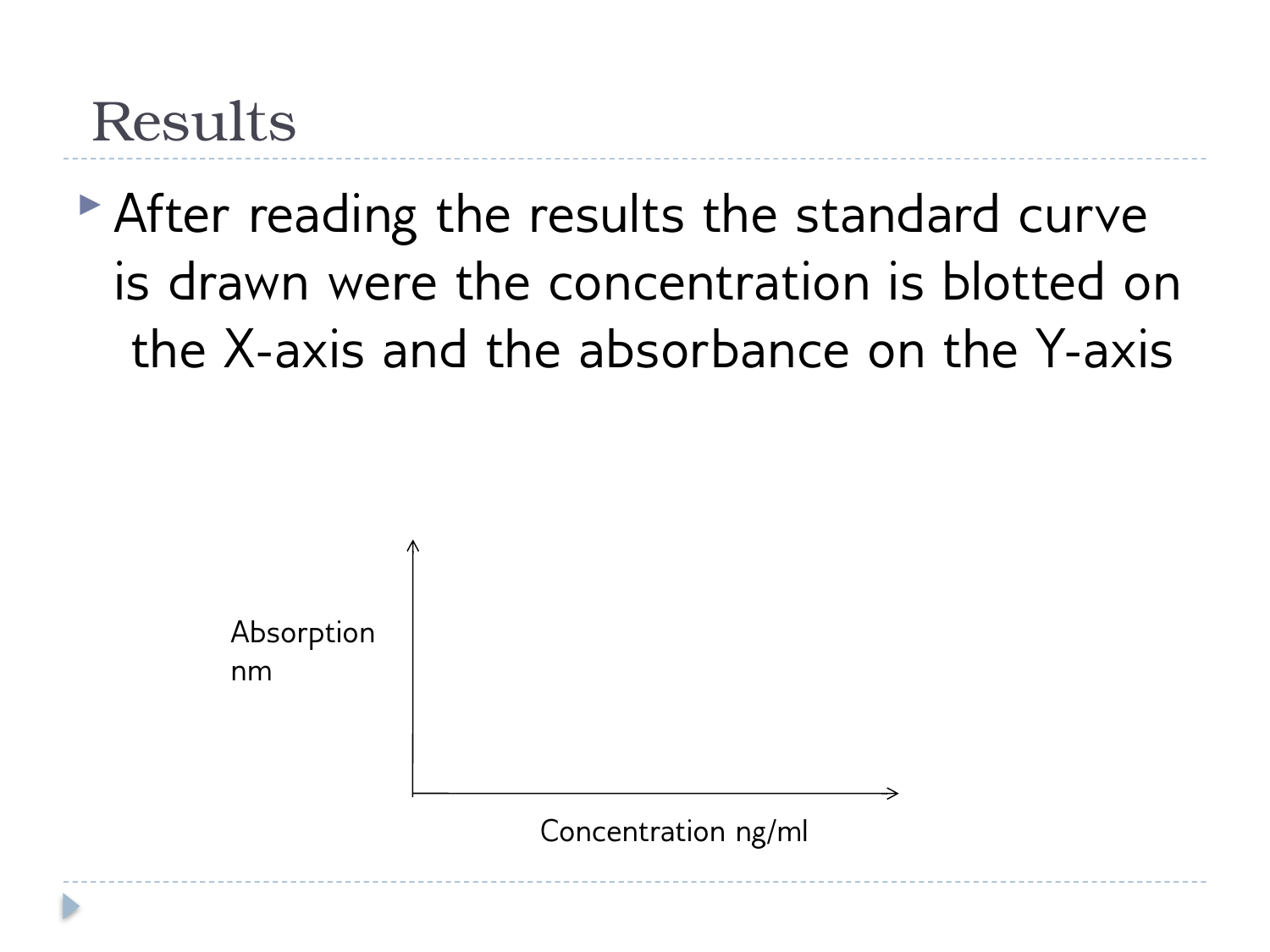

# Results
After reading the results the standard curve is drawn were the concentration is blotted on  the X-axis and the absorbance on the Y-axis

Absorption  nm
Concentration ng/ml